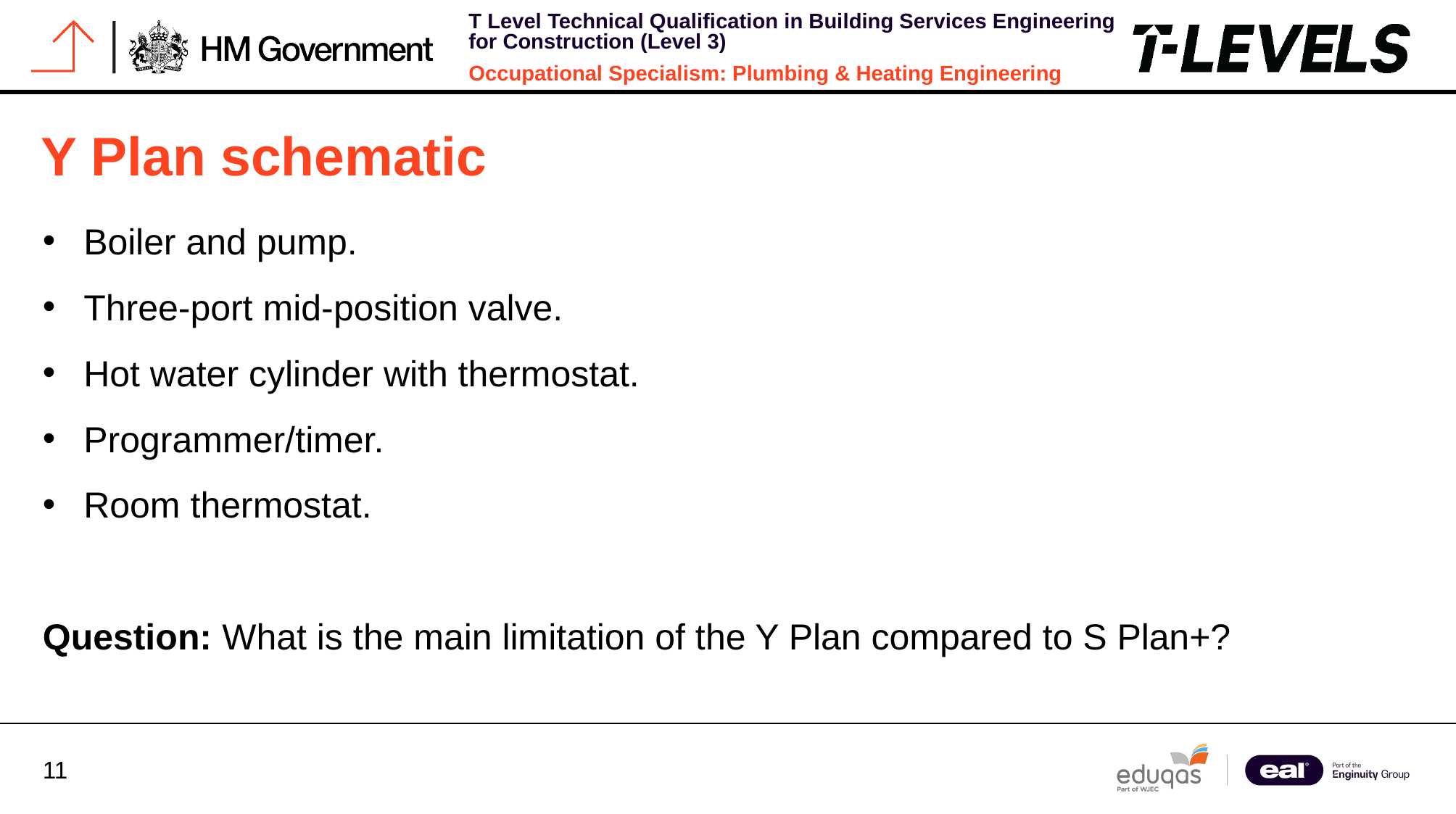

# Y Plan schematic
Boiler and pump.
Three-port mid-position valve.
Hot water cylinder with thermostat.
Programmer/timer.
Room thermostat.

Question: What is the main limitation of the Y Plan compared to S Plan+?